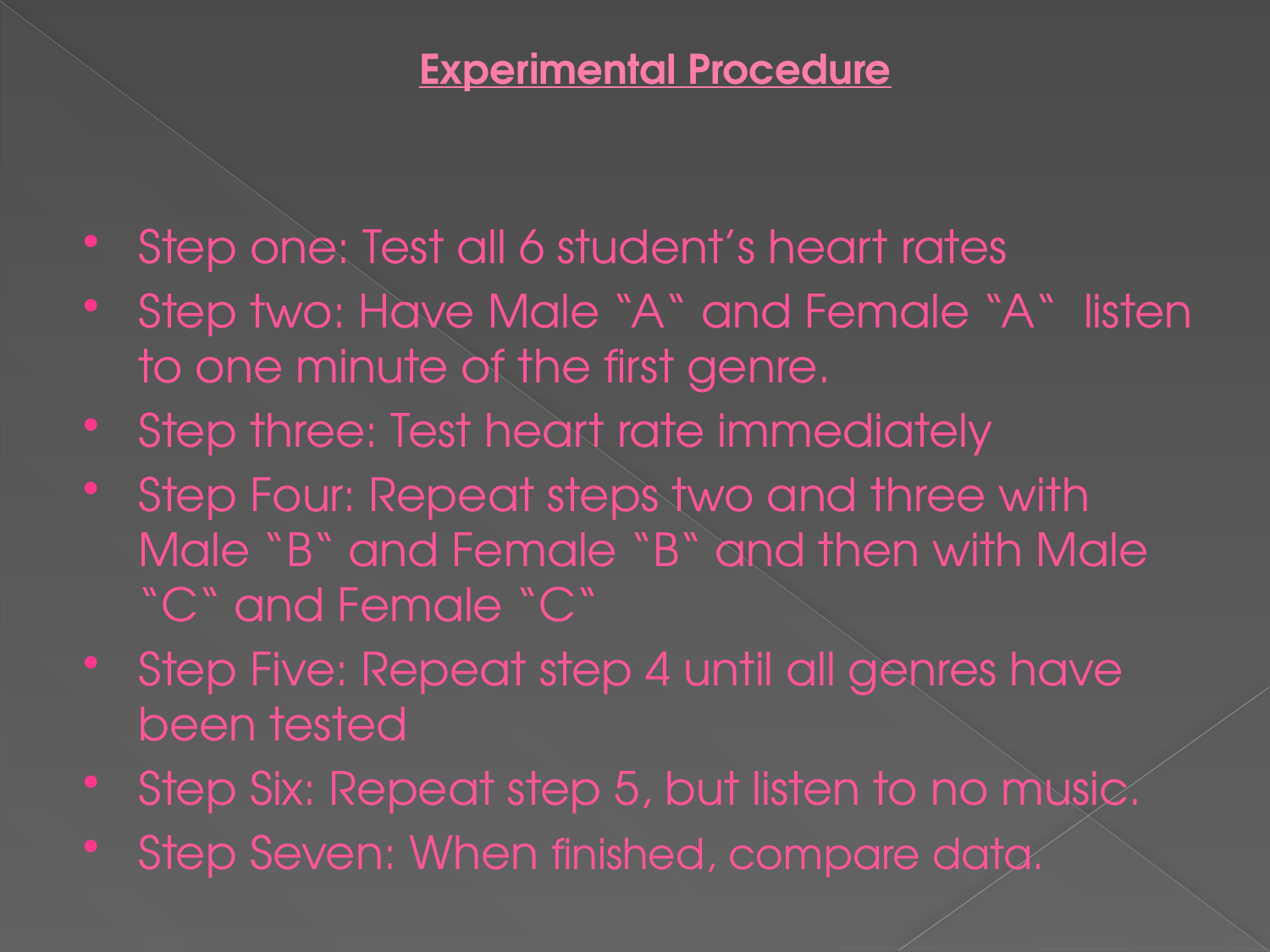

# Experimental Procedure
Step one: Test all 6 student’s heart rates
Step two: Have Male “A“ and Female “A“  listen to one minute of the first genre.
Step three: Test heart rate immediately
Step Four: Repeat steps two and three with Male “B“ and Female “B“ and then with Male “C“ and Female “C“
Step Five: Repeat step 4 until all genres have been tested
Step Six: Repeat step 5, but listen to no music.
Step Seven: When finished, compare data.